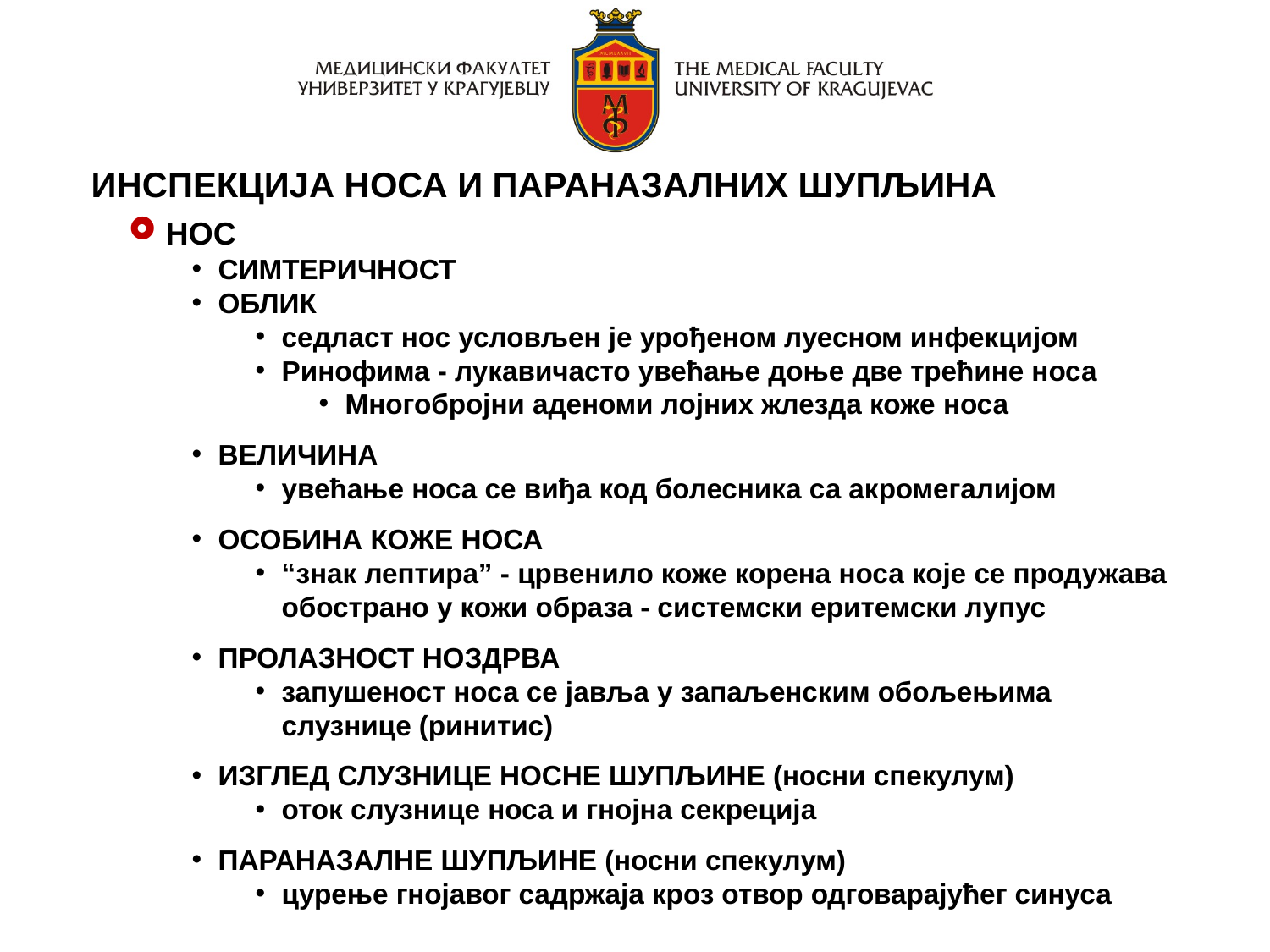

ИНСПЕКЦИЈА НОСА И ПАРАНАЗАЛНИХ ШУПЉИНА

 НОС
СИМТЕРИЧНОСТ
ОБЛИК
седласт нос условљен је урођеном луесном инфекцијом
Ринофима - лукавичасто увећање доње две трећине носа
Многобројни аденоми лојних жлезда коже носа

ВЕЛИЧИНА
увећање носа се виђа код болесника са акромегалијом

ОСОБИНА КОЖЕ НОСА
“знак лептира” - црвенило коже корена носа које се продужава
	обострано у кожи образа - системски еритемски лупус

ПРОЛАЗНОСТ НОЗДРВА
запушеност носа се јавља у запаљенским обољењима
	слузнице (ринитис)

ИЗГЛЕД СЛУЗНИЦЕ НОСНЕ ШУПЉИНЕ (носни спекулум)
оток слузнице носа и гнојна секреција

ПАРАНАЗАЛНЕ ШУПЉИНЕ (носни спекулум)
цурење гнојавог садржаја кроз отвор одговарајућег синуса